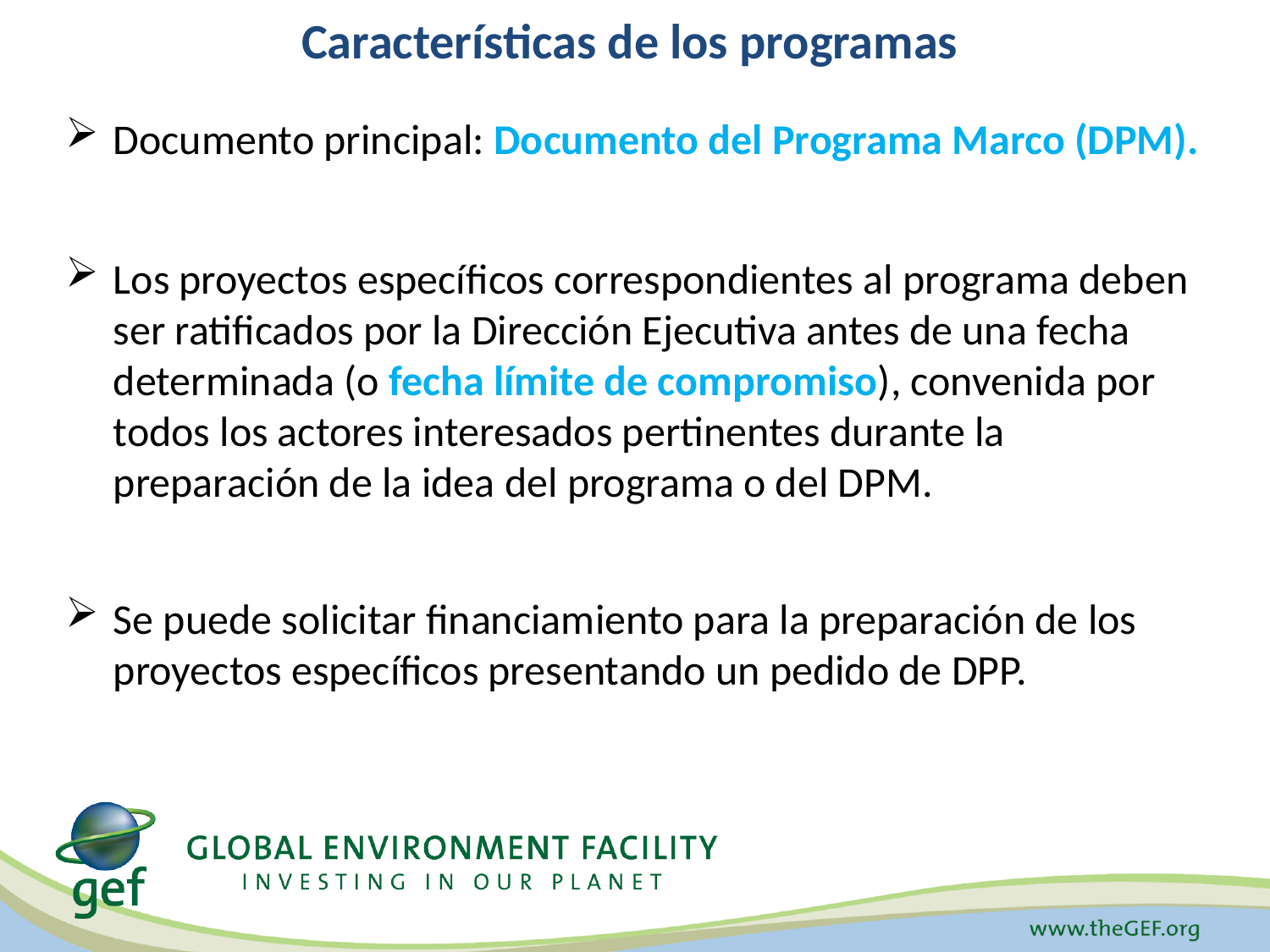

# Características de los programas
Documento principal: Documento del Programa Marco (DPM).

Los proyectos específicos correspondientes al programa deben ser ratificados por la Dirección Ejecutiva antes de una fecha determinada (o fecha límite de compromiso), convenida por todos los actores interesados pertinentes durante la preparación de la idea del programa o del DPM.

Se puede solicitar financiamiento para la preparación de los proyectos específicos presentando un pedido de DPP.